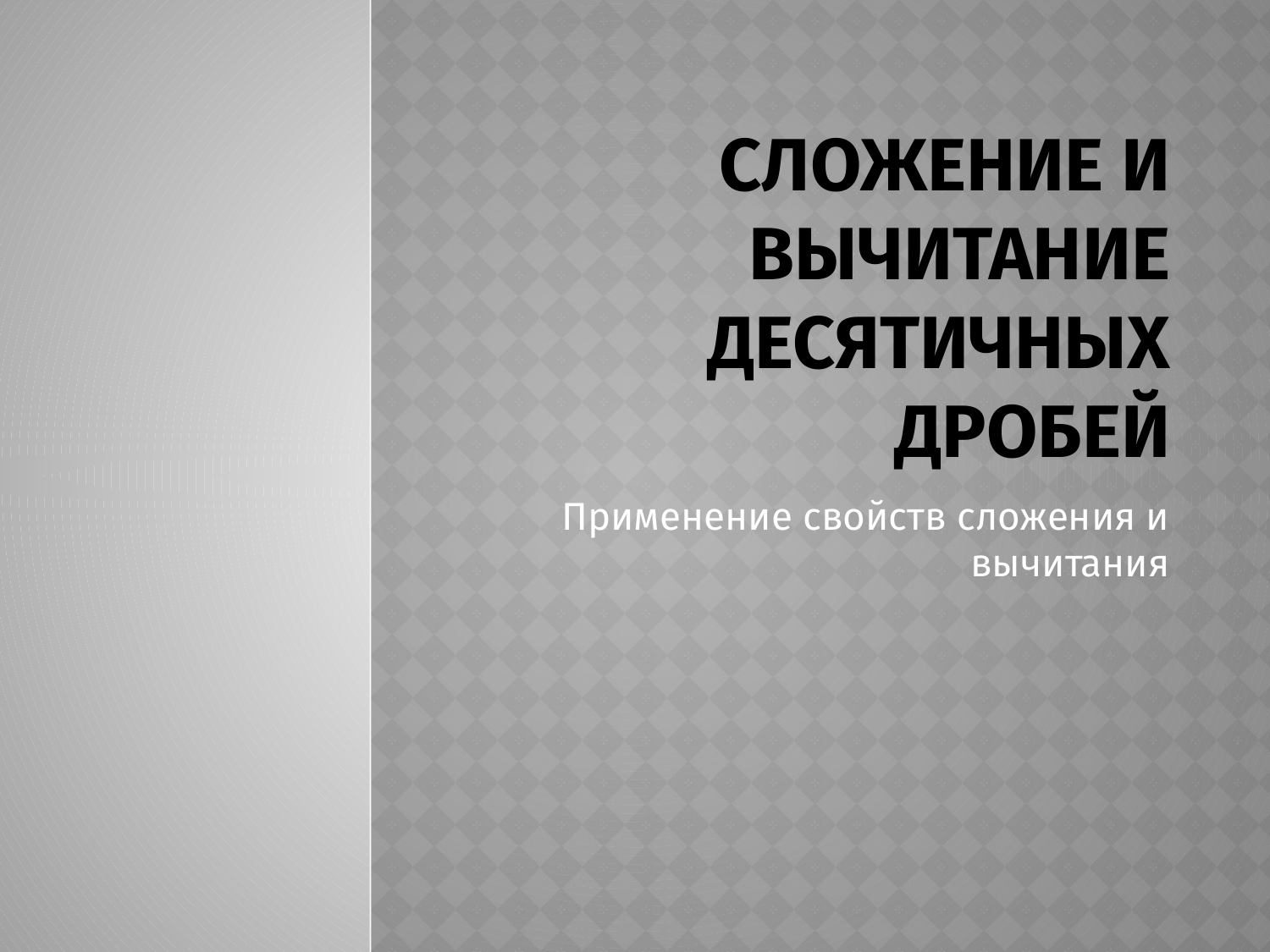

# Сложение и вычитание десятичных дробей
Применение свойств сложения и вычитания